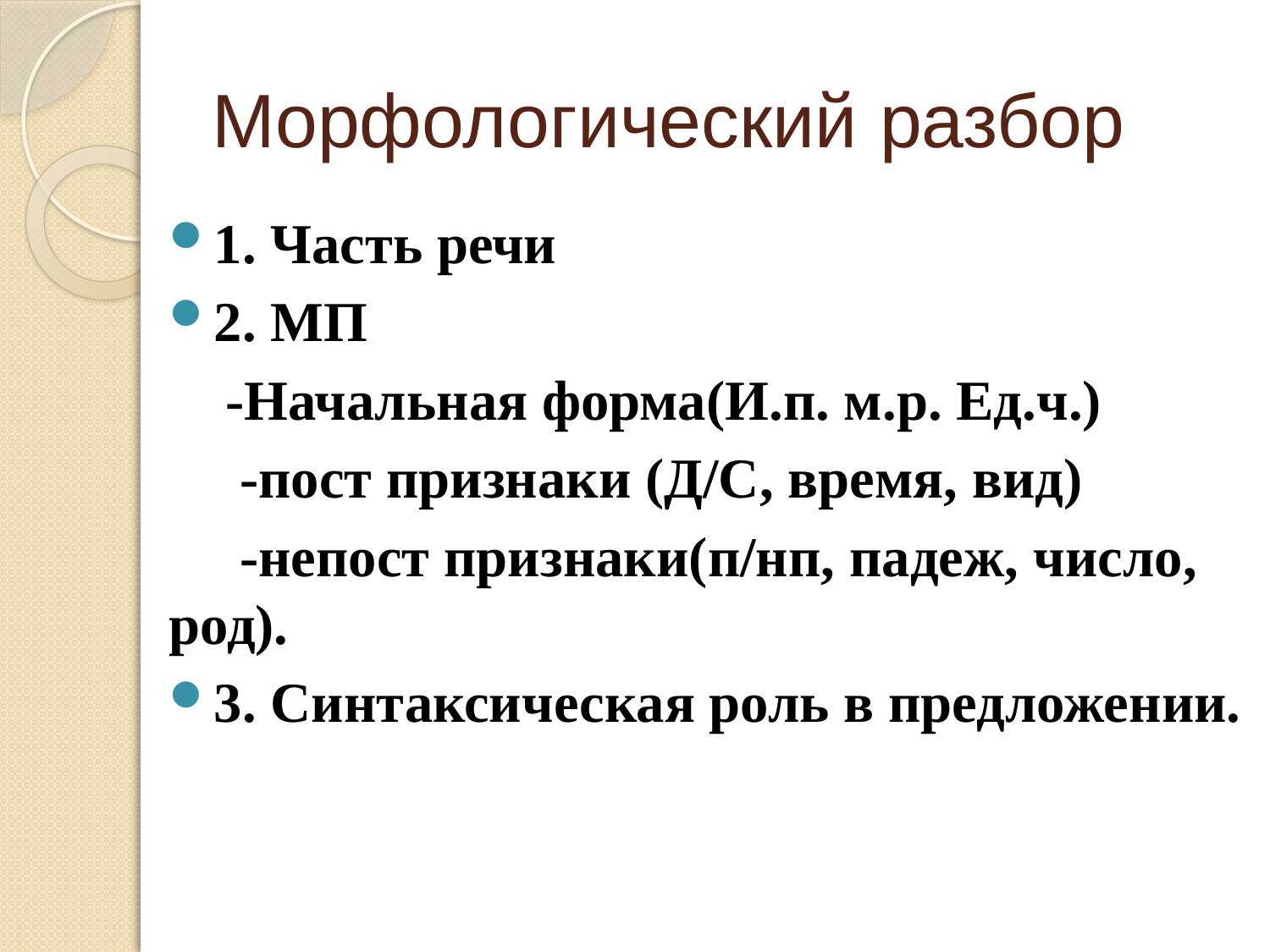

# Морфологический разбор
1. Часть речи
2. МП
    -Начальная форма(И.п. м.р. Ед.ч.)
     -пост признаки (Д/С, время, вид)
     -непост признаки(п/нп, падеж, число, род).
3. Синтаксическая роль в предложении.